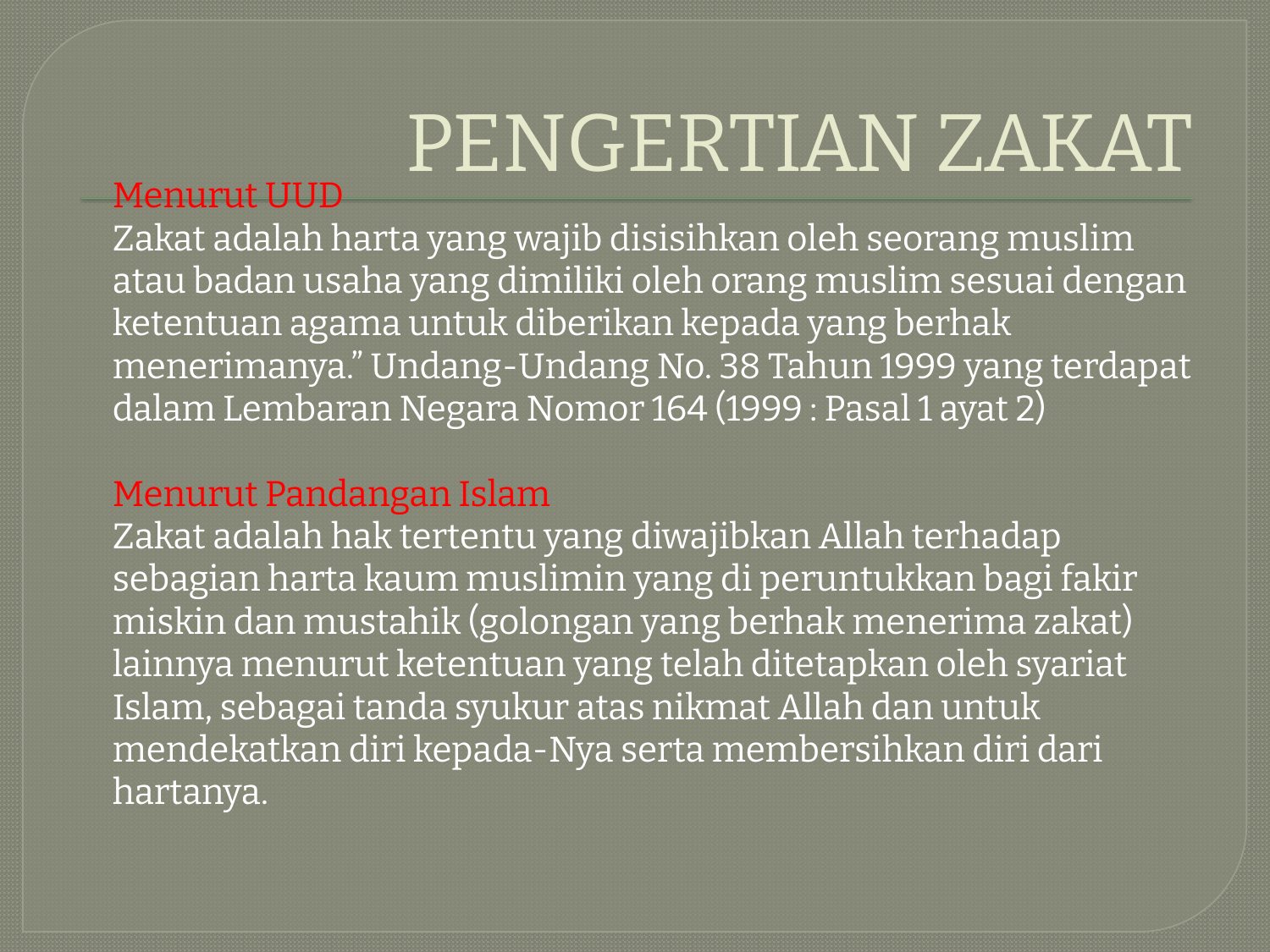

# PENGERTIAN ZAKAT
	Menurut UUD
	Zakat adalah harta yang wajib disisihkan oleh seorang muslim atau badan usaha yang dimiliki oleh orang muslim sesuai dengan ketentuan agama untuk diberikan kepada yang berhak menerimanya.” Undang-Undang No. 38 Tahun 1999 yang terdapat dalam Lembaran Negara Nomor 164 (1999 : Pasal 1 ayat 2)

	Menurut Pandangan Islam
	Zakat adalah hak tertentu yang diwajibkan Allah terhadap sebagian harta kaum muslimin yang di peruntukkan bagi fakir miskin dan mustahik (golongan yang berhak menerima zakat) lainnya menurut ketentuan yang telah ditetapkan oleh syariat Islam, sebagai tanda syukur atas nikmat Allah dan untuk mendekatkan diri kepada-Nya serta membersihkan diri dari hartanya.